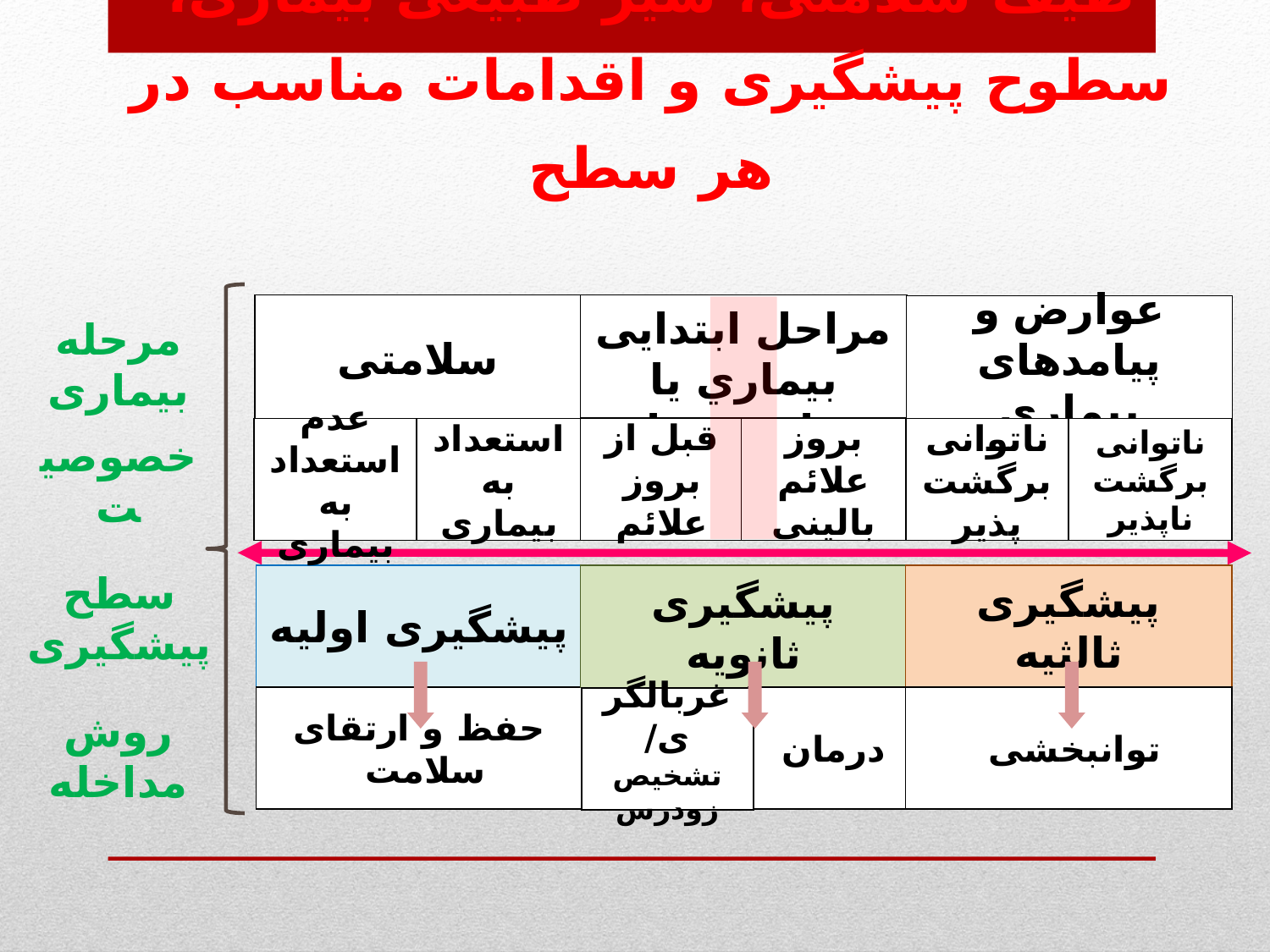

# طیف سلامتی، سیر طبیعی بیماری، سطوح پیشگیری و اقدامات مناسب در هر سطح

سلامتی
مراحل ابتدایی بيماري یا بيماري پنهان
عوارض و پیامدهای بيماري

مرحله بیماری
قبل از بروز علائم
بروز علائم بالینی
عدم استعداد به بیماری
استعداد به بیماری
ناتوانی برگشت پذیر
ناتوانی برگشت ناپذیر
خصوصیت

پیشگیری ثالثیه
پیشگیری ثانویه
پیشگیری اولیه
سطح پیشگیری

حفظ و ارتقای سلامت
درمان
توانبخشی
غربالگری/ تشخیص زودرس
روش مداخله